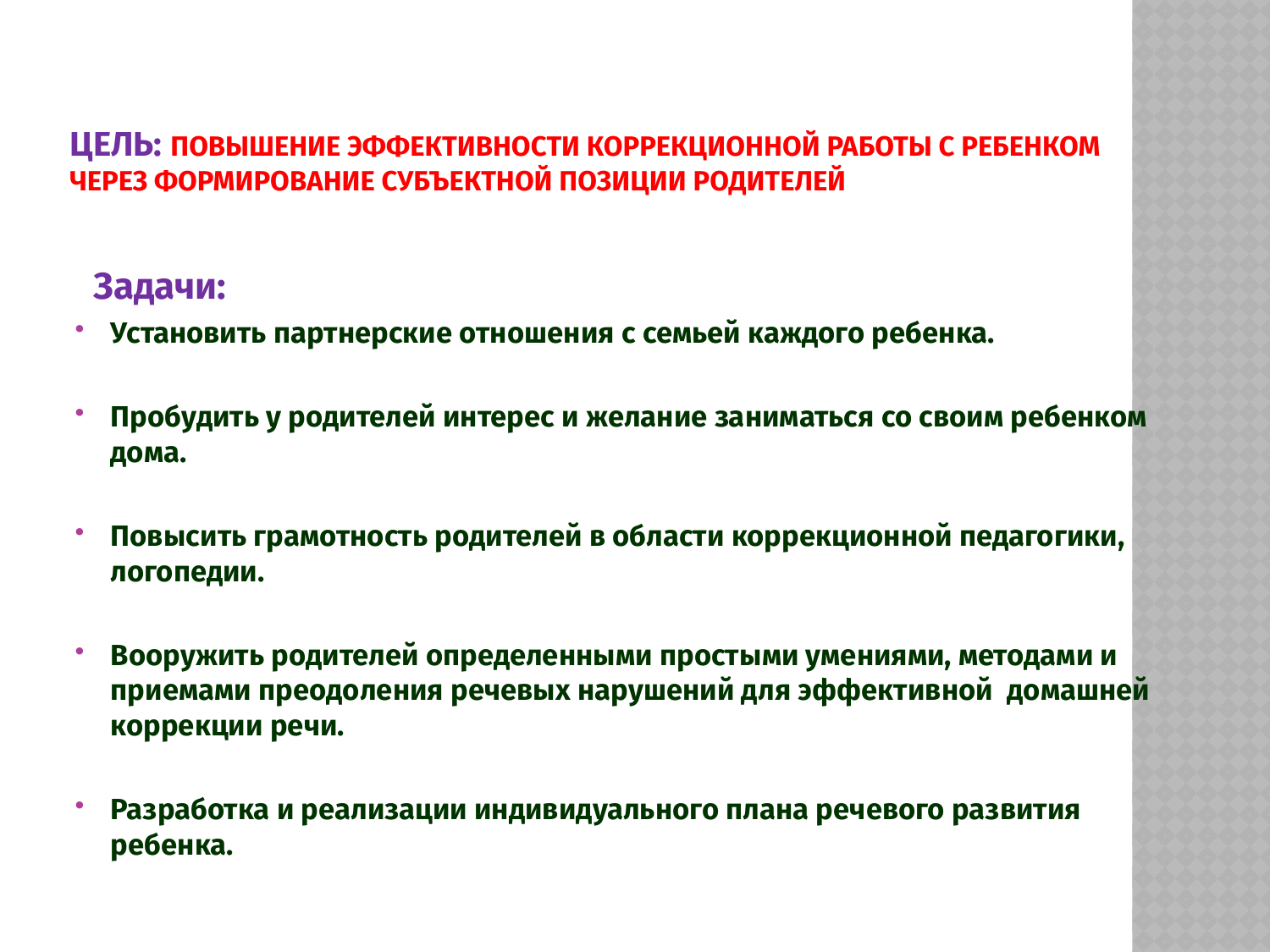

# ЦЕЛЬ: Повышение эффективности коррекционной работы с ребенком через формирование субъектной позиции родителей
Задачи:
Установить партнерские отношения с семьей каждого ребенка.

Пробудить у родителей интерес и желание заниматься со своим ребенком дома.

Повысить грамотность родителей в области коррекционной педагогики, логопедии.

Вооружить родителей определенными простыми умениями, методами и приемами преодоления речевых нарушений для эффективной  домашней коррекции речи.

Разработка и реализации индивидуального плана речевого развития ребенка.